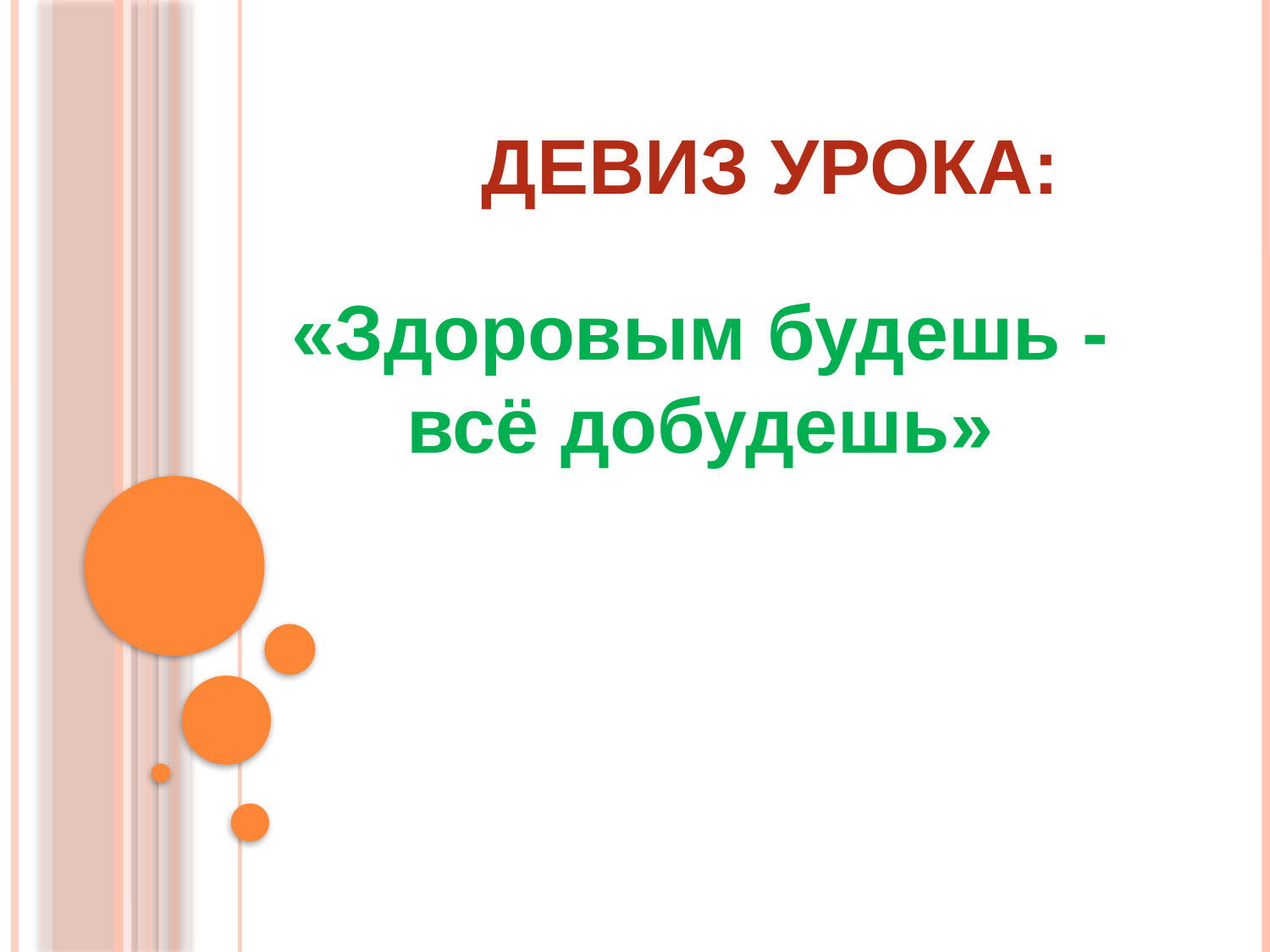

# Девиз урока:
«Здоровым будешь - всё добудешь»